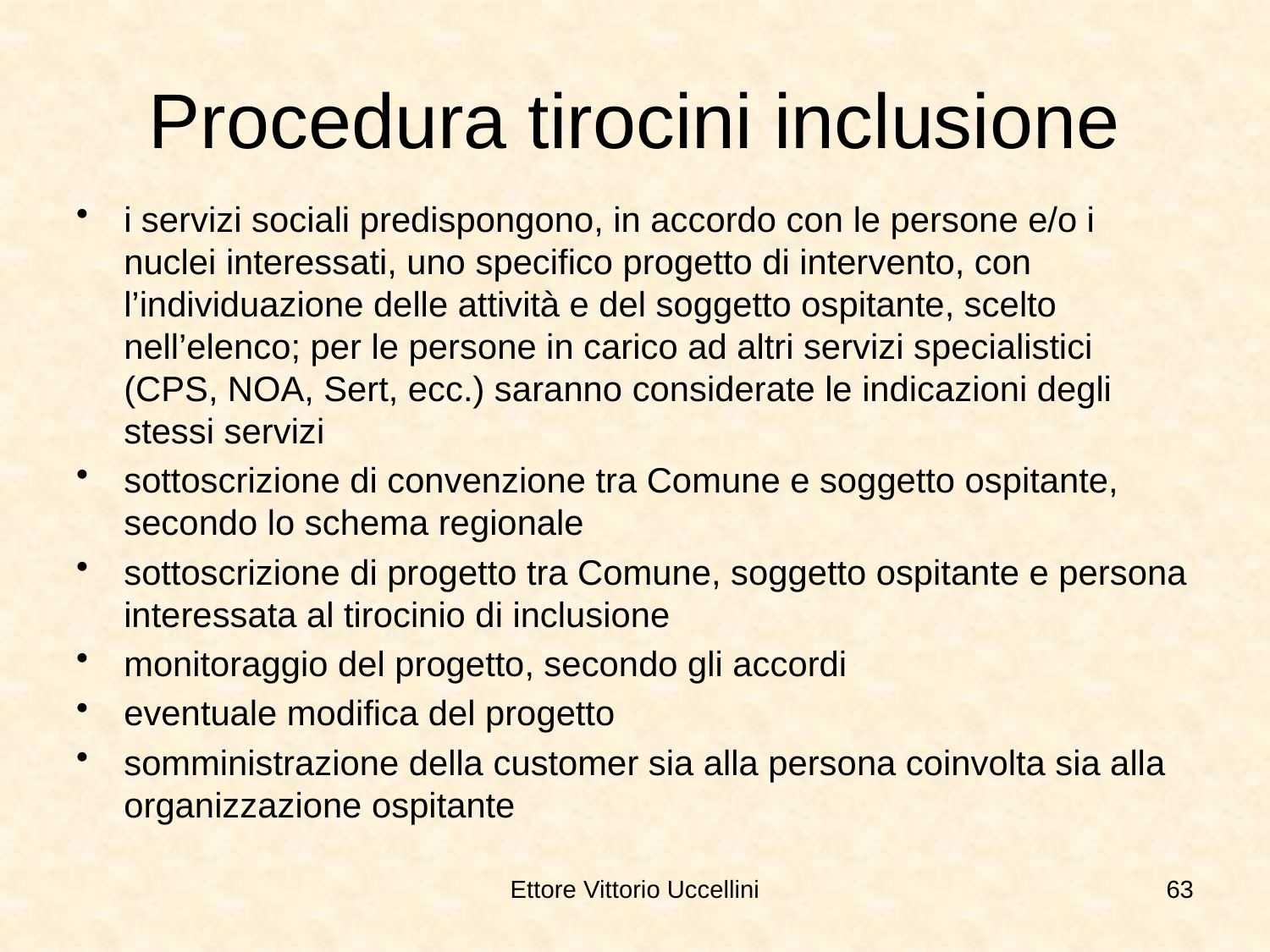

# Procedura tirocini inclusione
i servizi sociali predispongono, in accordo con le persone e/o i nuclei interessati, uno specifico progetto di intervento, con l’individuazione delle attività e del soggetto ospitante, scelto nell’elenco; per le persone in carico ad altri servizi specialistici (CPS, NOA, Sert, ecc.) saranno considerate le indicazioni degli stessi servizi
sottoscrizione di convenzione tra Comune e soggetto ospitante, secondo lo schema regionale
sottoscrizione di progetto tra Comune, soggetto ospitante e persona interessata al tirocinio di inclusione
monitoraggio del progetto, secondo gli accordi
eventuale modifica del progetto
somministrazione della customer sia alla persona coinvolta sia alla organizzazione ospitante
Ettore Vittorio Uccellini
63